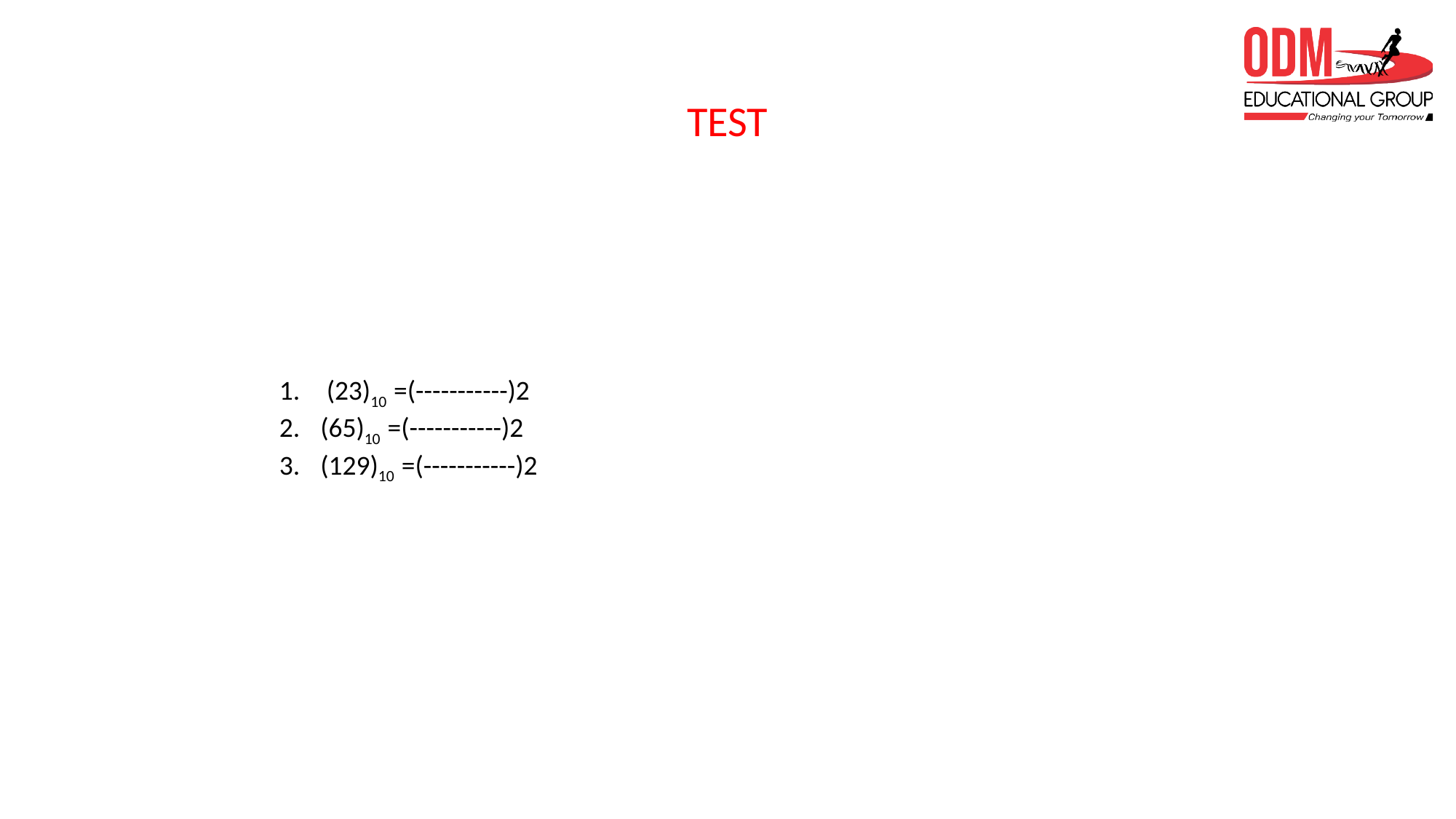

# TEST

 (23)10  =(-----------)2
(65)10  =(-----------)2
(129)10  =(-----------)2